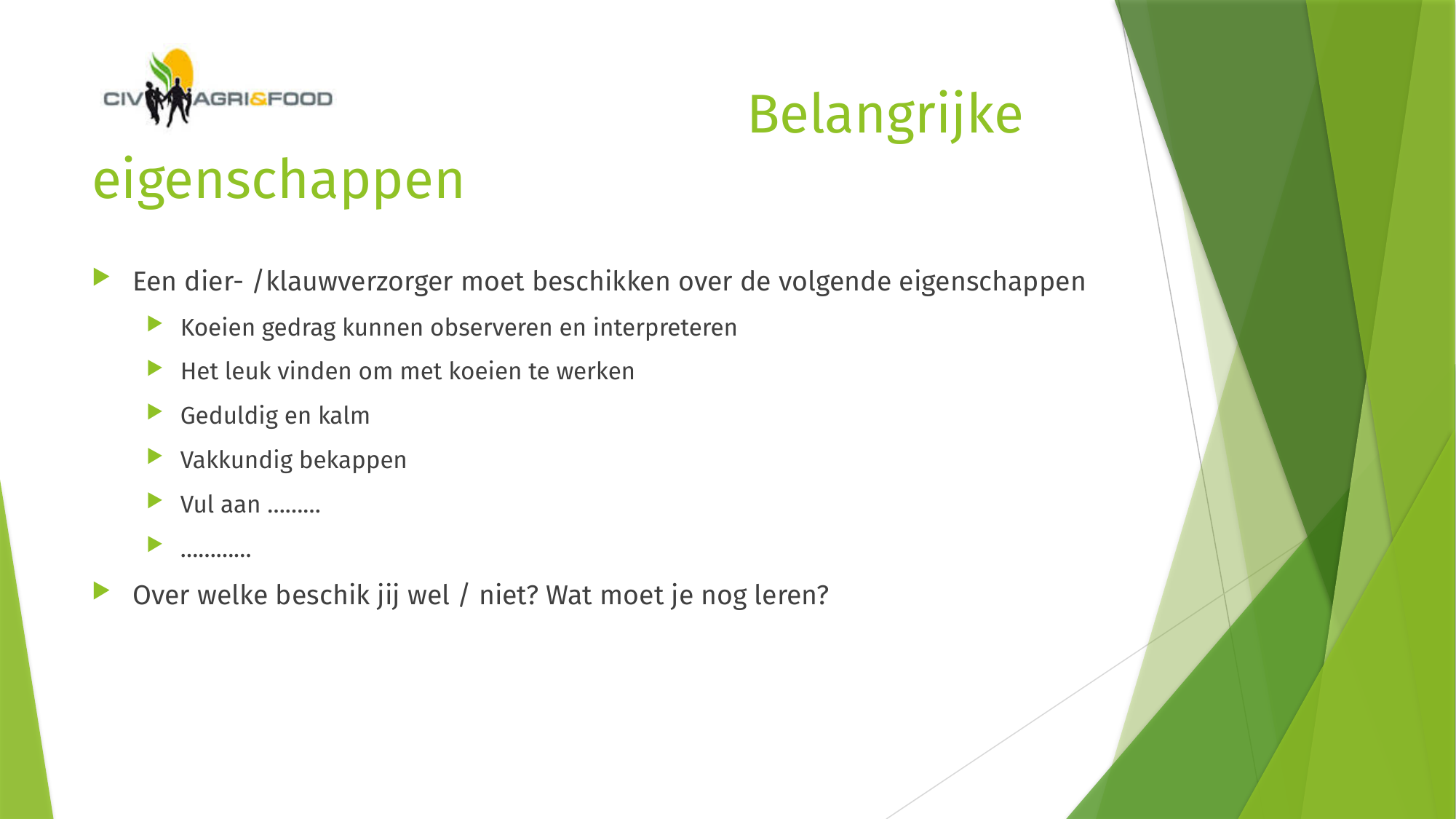

# Belangrijke eigenschappen
Een dier- /klauwverzorger moet beschikken over de volgende eigenschappen
Koeien gedrag kunnen observeren en interpreteren
Het leuk vinden om met koeien te werken
Geduldig en kalm
Vakkundig bekappen
Vul aan ………
…………
Over welke beschik jij wel / niet? Wat moet je nog leren?